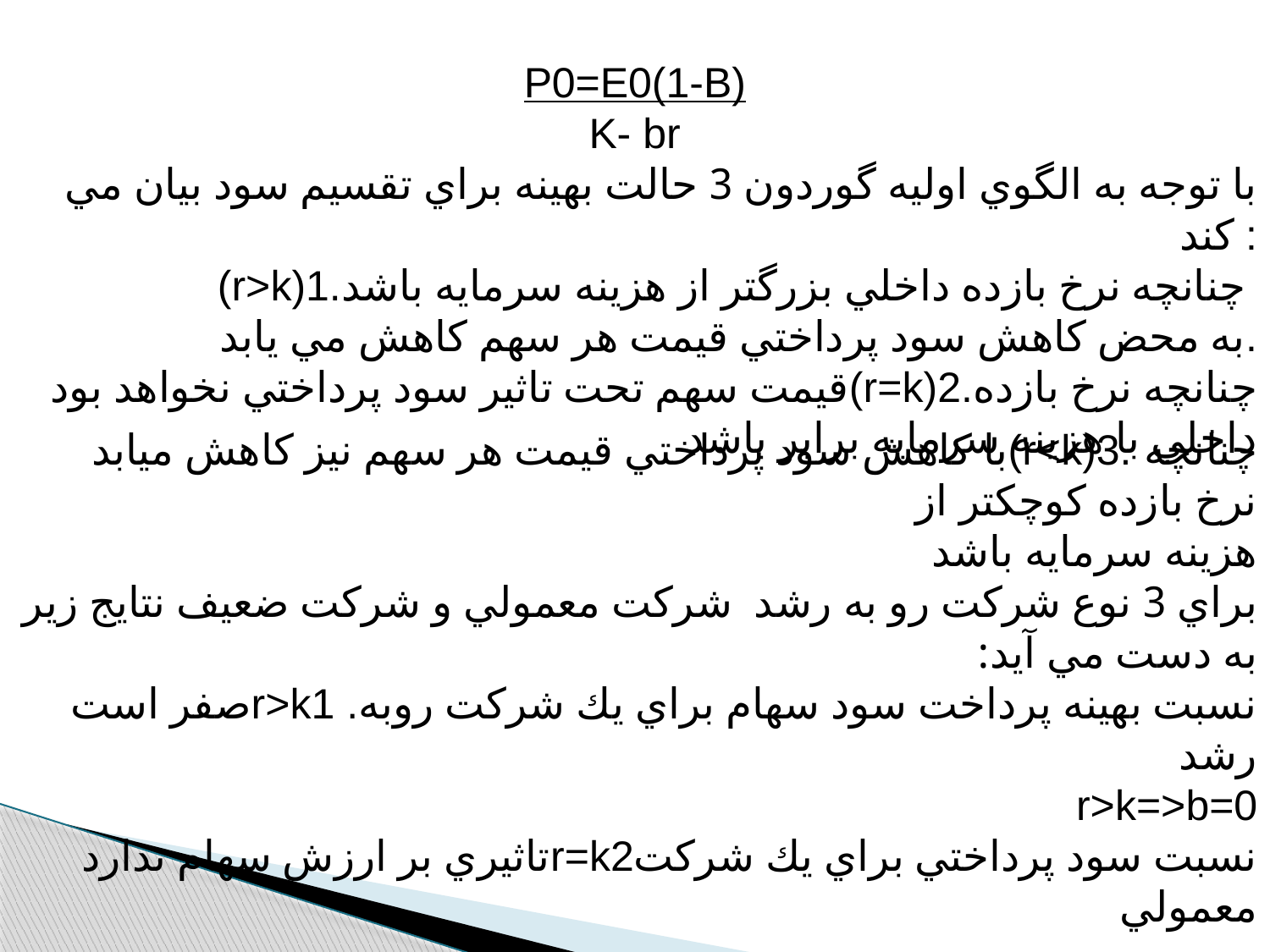

P0=E0(1-B)
K- br
با توجه به الگوي اوليه گوردون 3 حالت بهينه براي تقسيم سود بيان مي كند :
(r>k)1.چنانچه نرخ بازده داخلي بزرگتر از هزينه سرمايه باشد
به محض كاهش سود پرداختي قيمت هر سهم كاهش مي يابد.
 قيمت سهم تحت تاثير سود پرداختي نخواهد بود(r=k)2.چنانچه نرخ بازده داخلي با هزينه سرمايه برابر باشد

 با كاهش سود پرداختي قيمت هر سهم نيز كاهش ميابد(r<k)3. چنانچه نرخ بازده كوچكتر از
هزينه سرمايه باشد
براي 3 نوع شركت رو به رشد  شركت معمولي و شركت ضعيف نتايج زير به دست مي آيد:
صفر استr>k1 .نسبت بهينه پرداخت سود سهام براي يك شركت روبه رشد
             r>k=>b=0
تاثيري بر ارزش سهام نداردr=k2نسبت سود پرداختي براي يك شركت معمولي